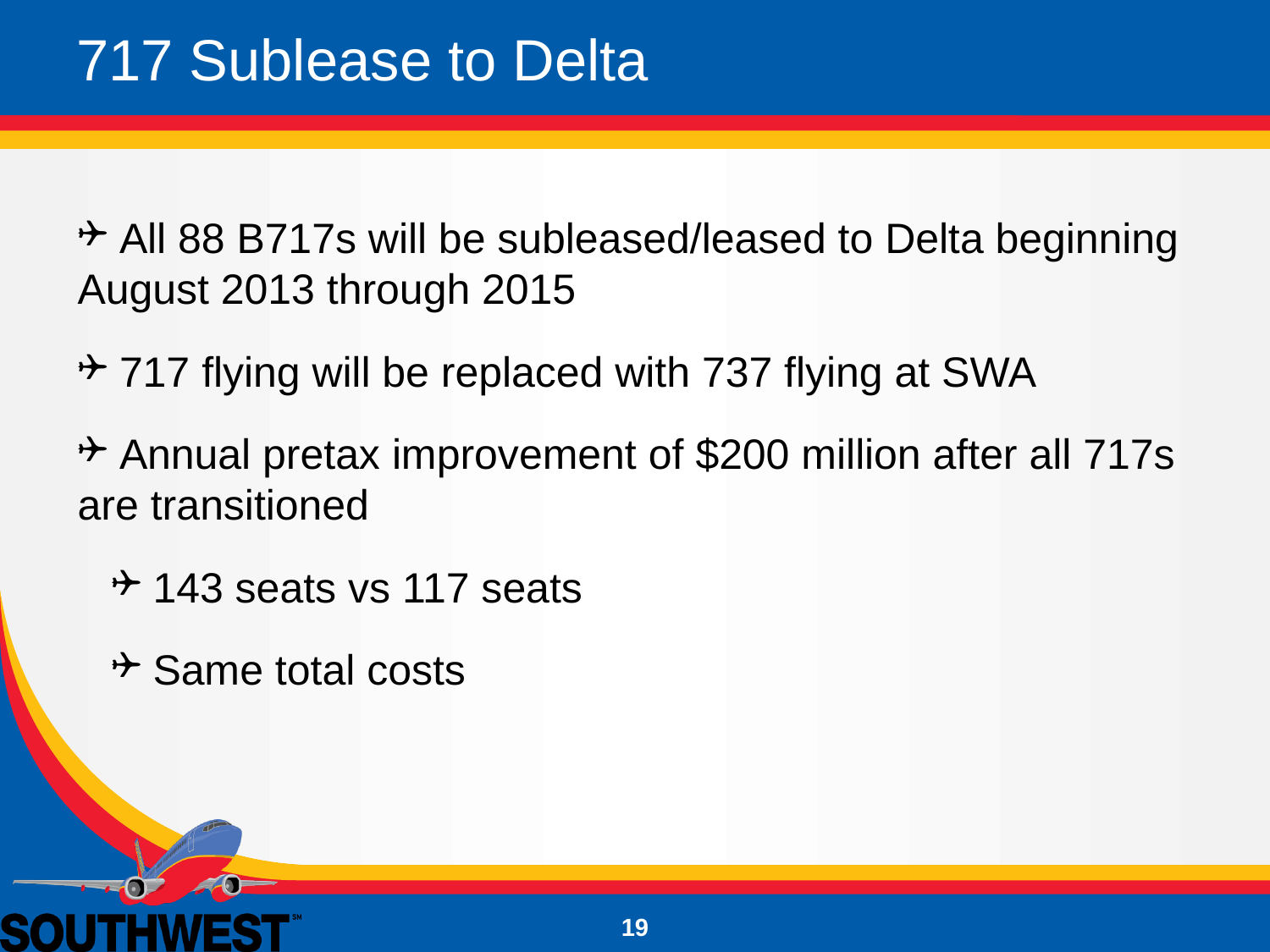

# 717 Sublease to Delta
 All 88 B717s will be subleased/leased to Delta beginning August 2013 through 2015
 717 flying will be replaced with 737 flying at SWA
 Annual pretax improvement of $200 million after all 717s are transitioned
 143 seats vs 117 seats
 Same total costs
19